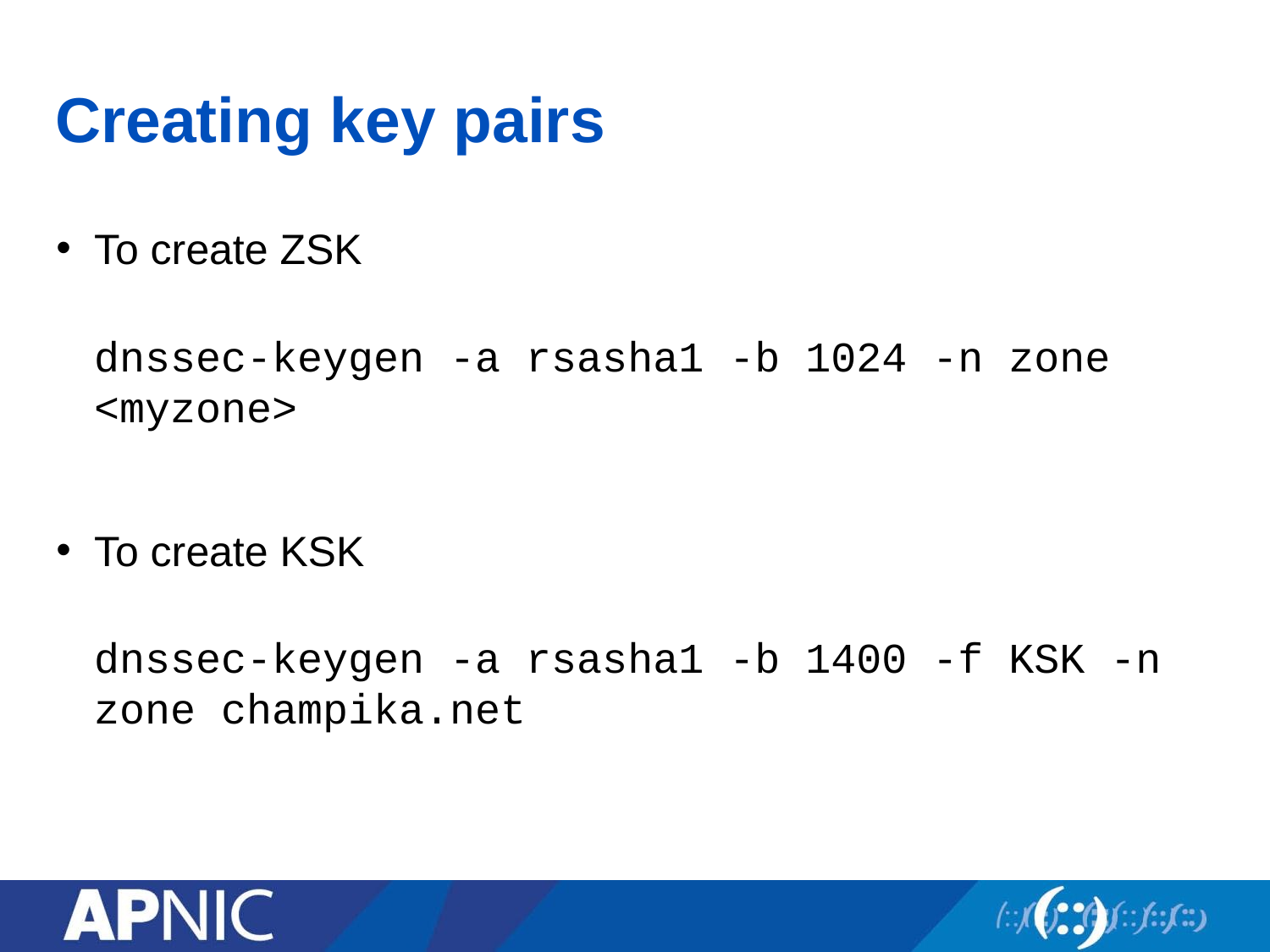

# Creating key pairs
To create ZSK

dnssec-keygen -a rsasha1 -b 1024 -n zone <myzone>

To create KSK

dnssec-keygen -a rsasha1 -b 1400 -f KSK -n zone champika.net